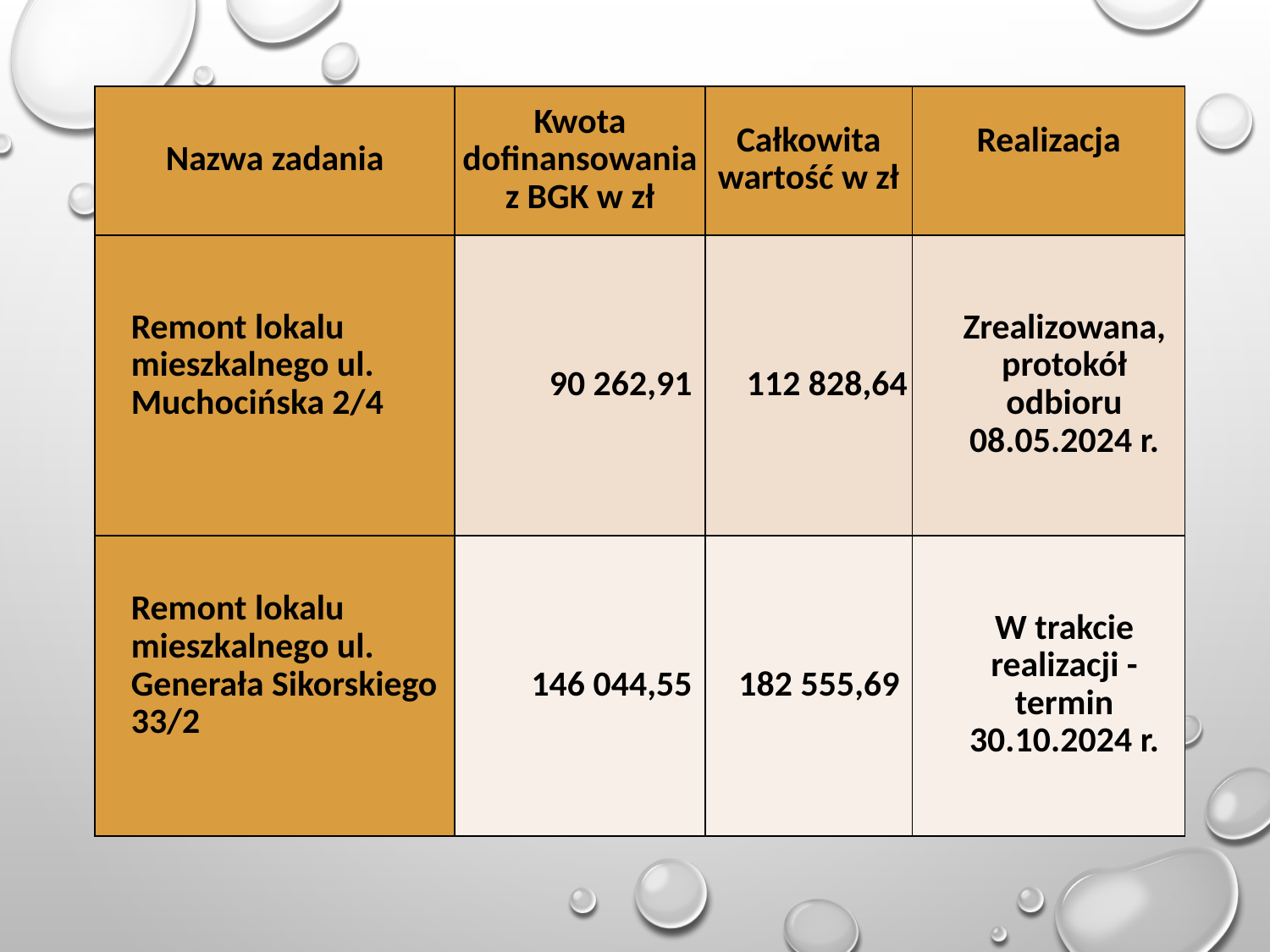

| Nazwa zadania | Kwota dofinansowania z BGK w zł | Całkowita wartość w zł | Realizacja |
| --- | --- | --- | --- |
| Remont lokalu mieszkalnego ul. Muchocińska 2/4 | 90 262,91 | 112 828,64 | Zrealizowana, protokół odbioru 08.05.2024 r. |
| Remont lokalu mieszkalnego ul. Generała Sikorskiego 33/2 | 146 044,55 | 182 555,69 | W trakcie realizacji - termin 30.10.2024 r. |